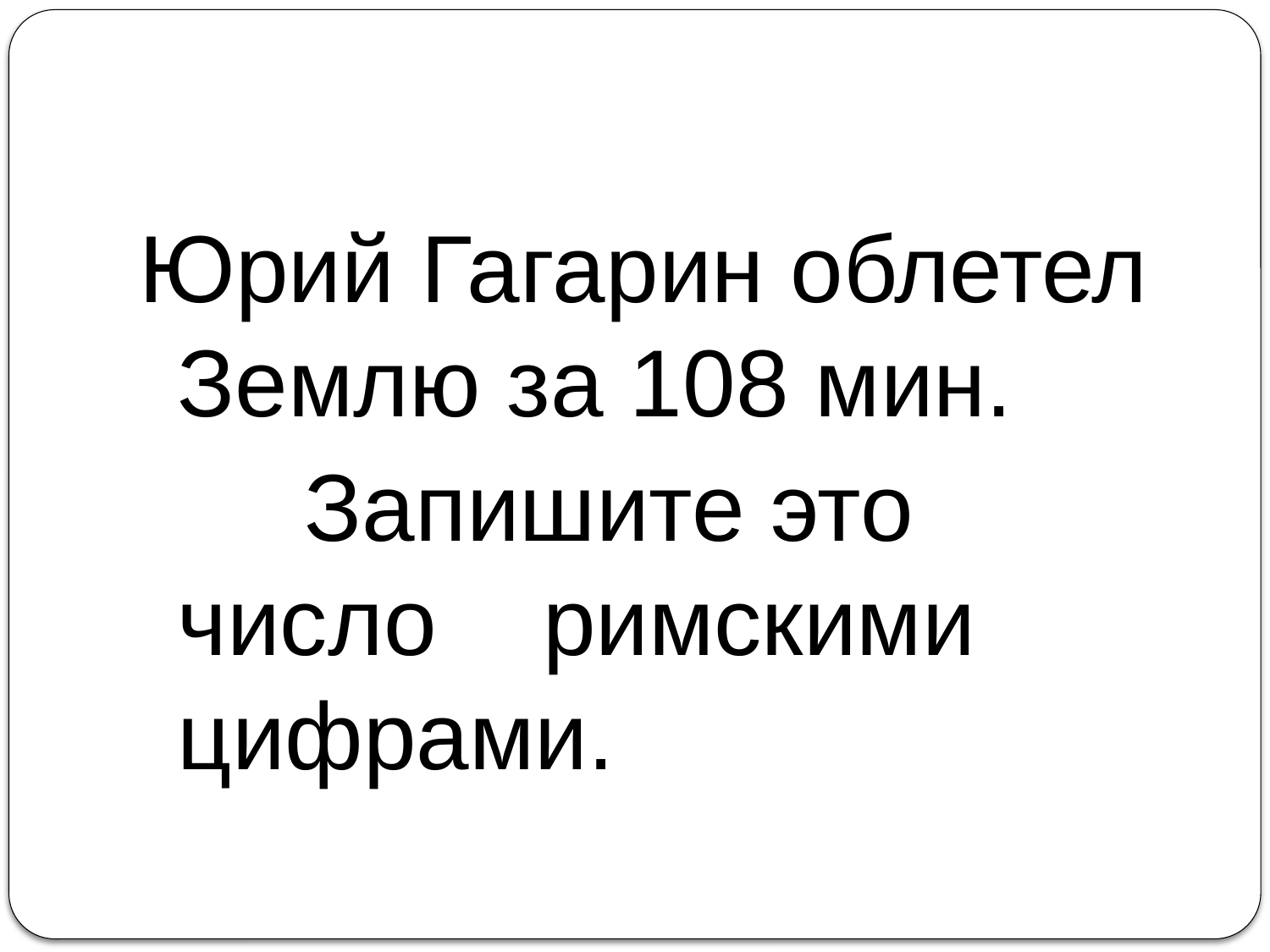

#
Юрий Гагарин облетел Землю за 108 мин.
		Запишите это число    римскими цифрами.